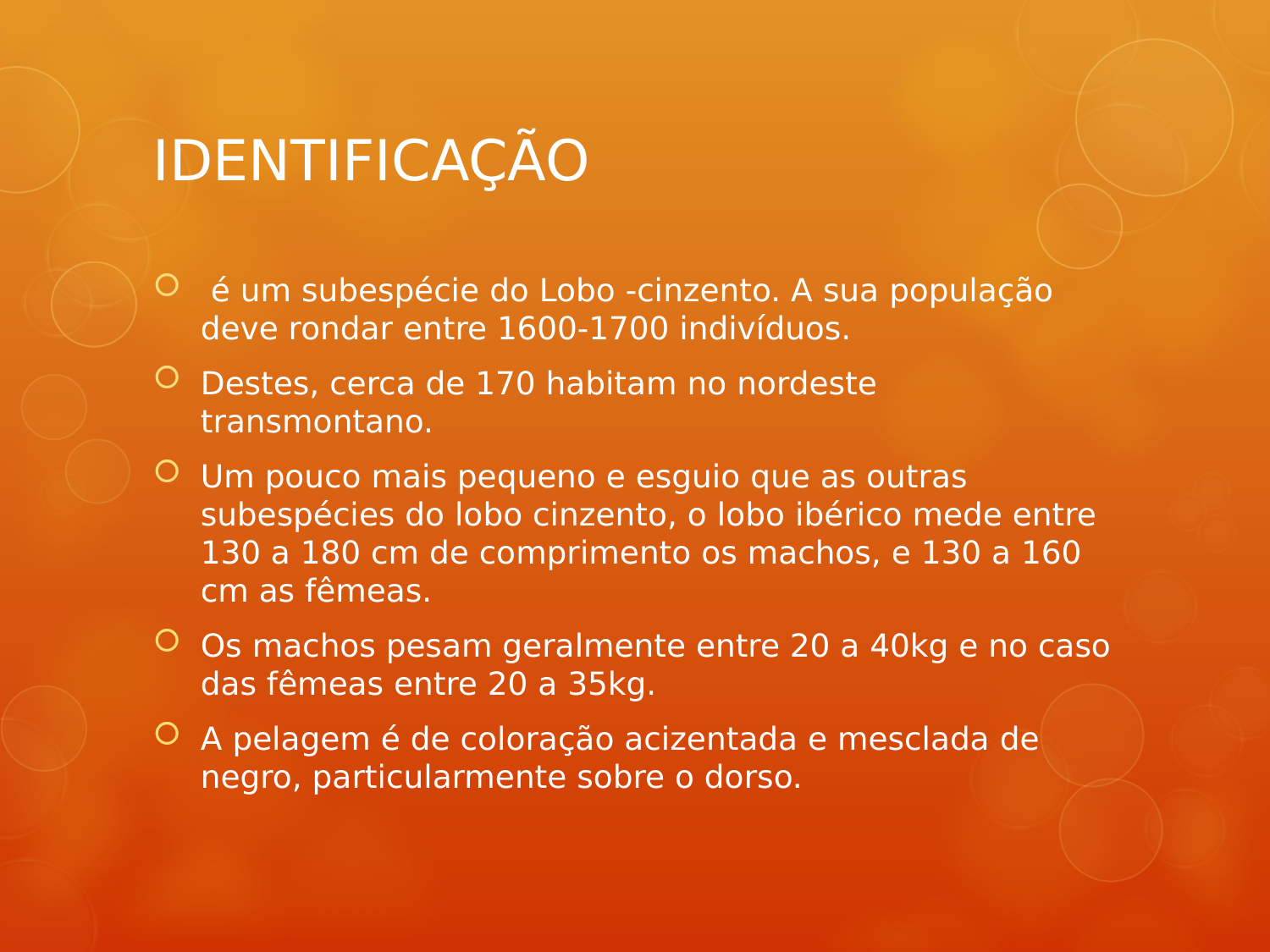

# IDENTIFICAÇÃO
 é um subespécie do Lobo -cinzento. A sua população deve rondar entre 1600-1700 indivíduos.
Destes, cerca de 170 habitam no nordeste transmontano.
Um pouco mais pequeno e esguio que as outras subespécies do lobo cinzento, o lobo ibérico mede entre 130 a 180 cm de comprimento os machos, e 130 a 160 cm as fêmeas.
Os machos pesam geralmente entre 20 a 40kg e no caso das fêmeas entre 20 a 35kg.
A pelagem é de coloração acizentada e mesclada de negro, particularmente sobre o dorso.